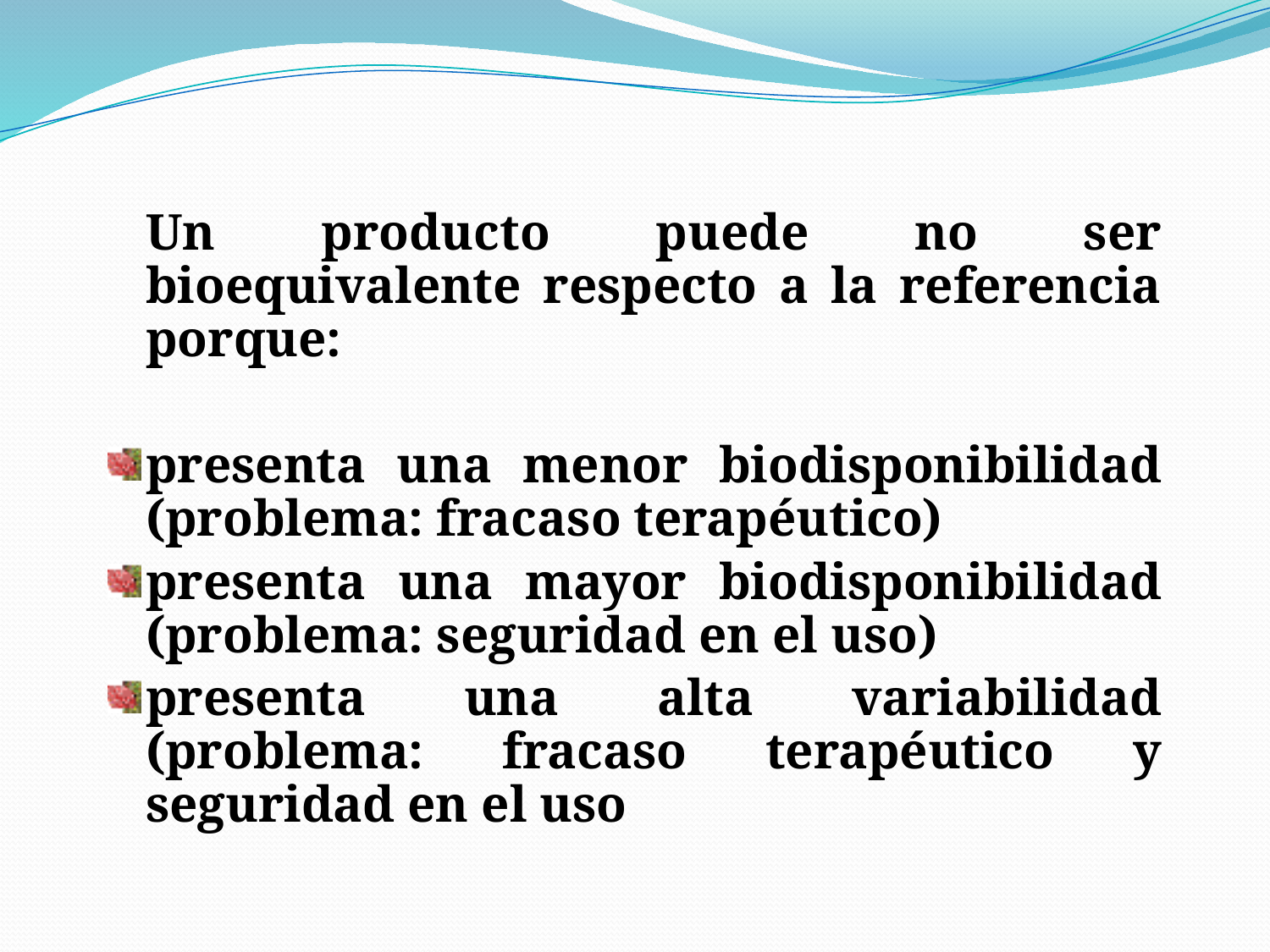

#
Un producto puede no ser bioequivalente respecto a la referencia porque:

presenta una menor biodisponibilidad (problema: fracaso terapéutico)
presenta una mayor biodisponibilidad (problema: seguridad en el uso)
presenta una alta variabilidad (problema: fracaso terapéutico y seguridad en el uso